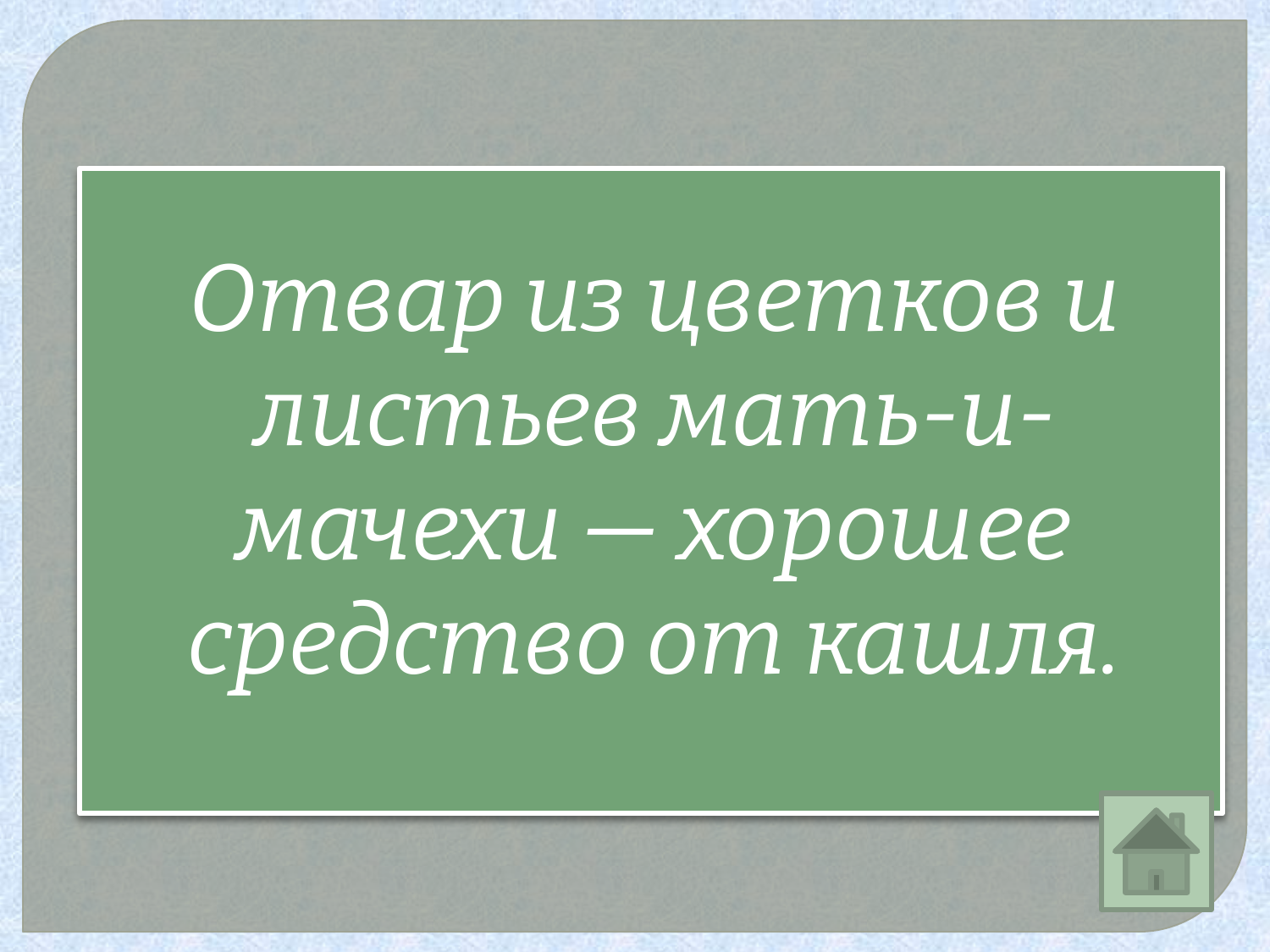

# Отвар из цветков и листьев мать-и-мачехи — хорошее средство от кашля.